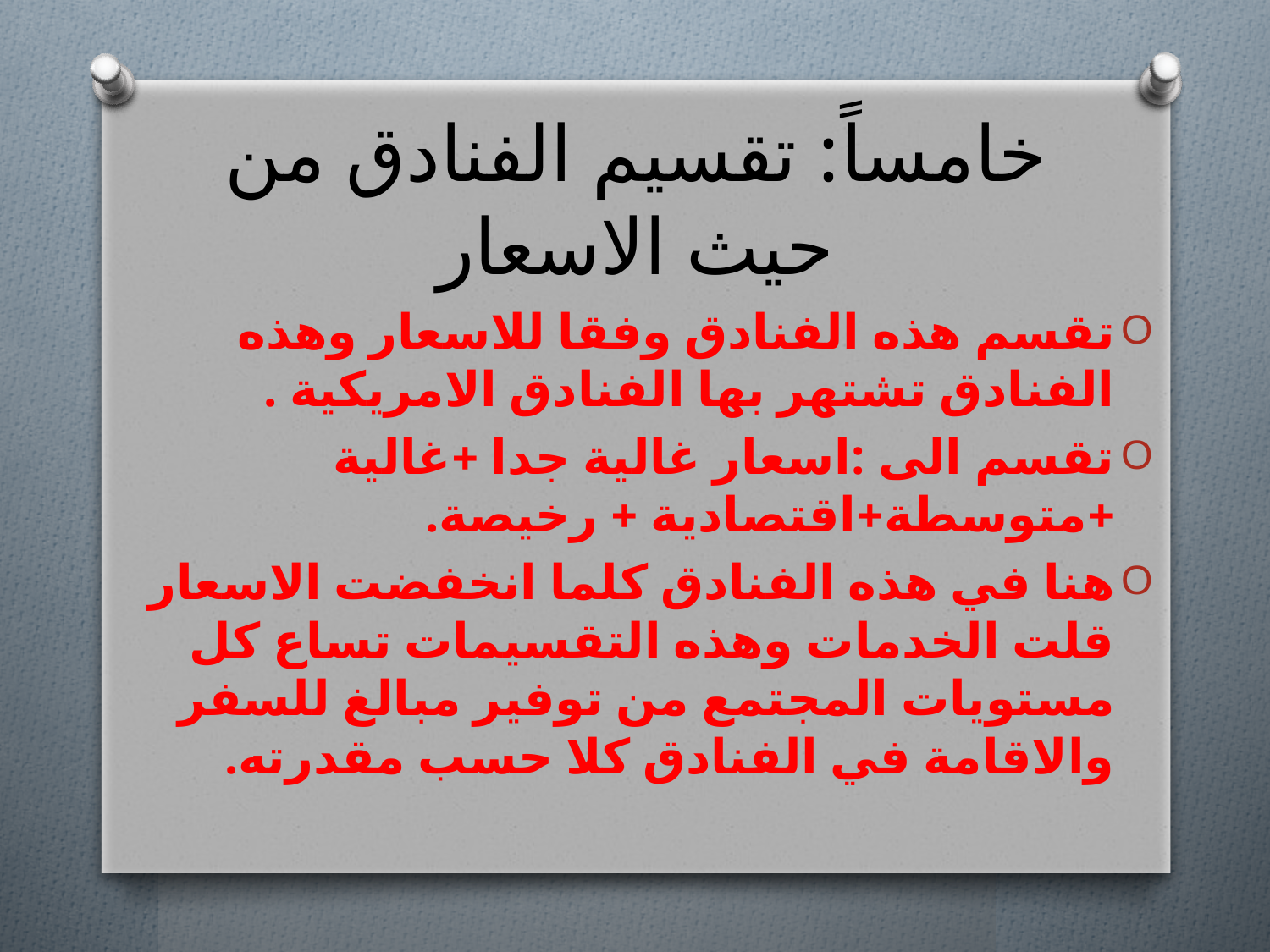

# خامساً: تقسيم الفنادق من حيث الاسعار
تقسم هذه الفنادق وفقا للاسعار وهذه الفنادق تشتهر بها الفنادق الامريكية .
تقسم الى :اسعار غالية جدا +غالية +متوسطة+اقتصادية + رخيصة.
هنا في هذه الفنادق كلما انخفضت الاسعار قلت الخدمات وهذه التقسيمات تساع كل مستويات المجتمع من توفير مبالغ للسفر والاقامة في الفنادق كلا حسب مقدرته.